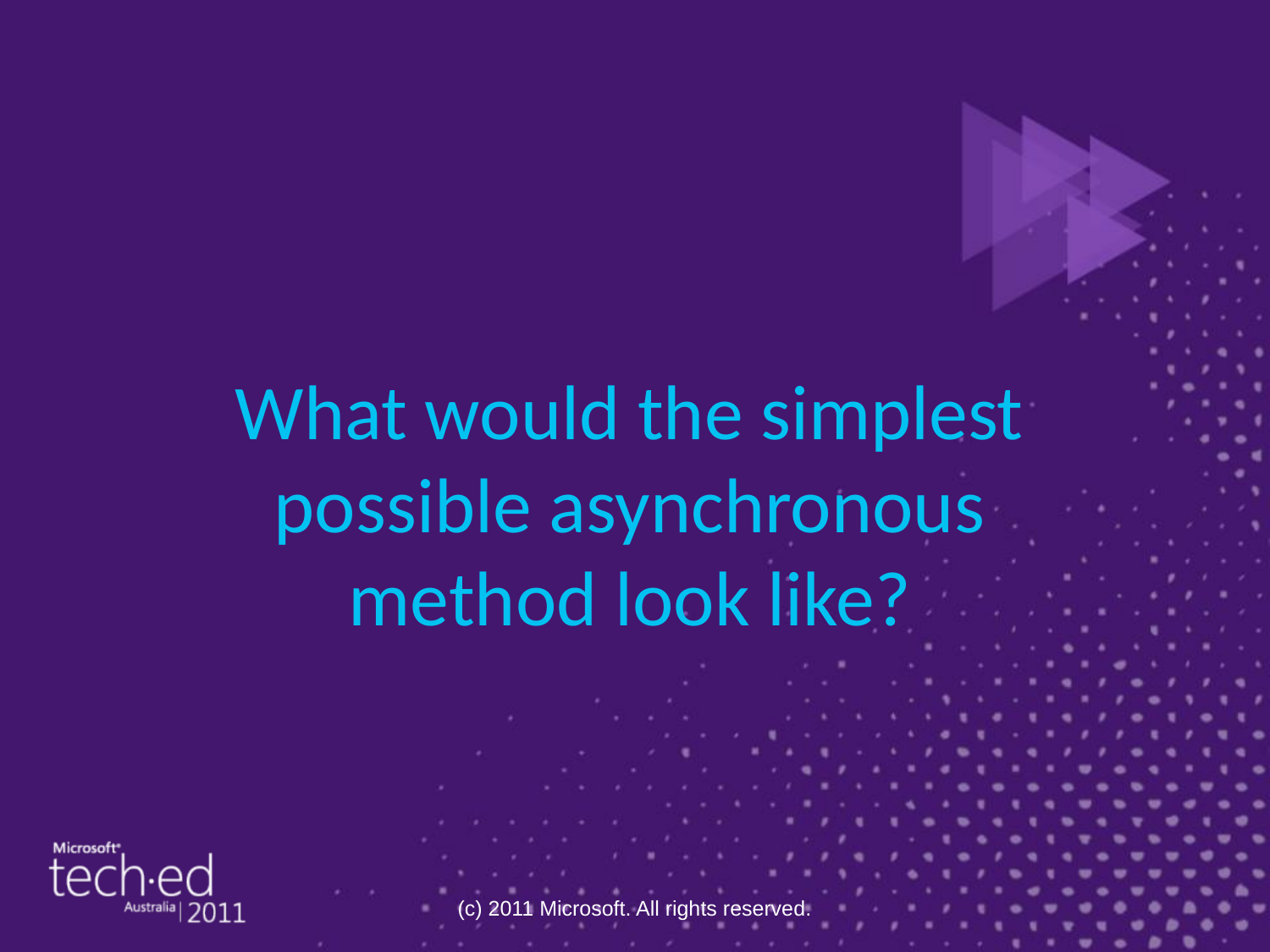

What would the simplest possible asynchronous method look like?
(c) 2011 Microsoft. All rights reserved.